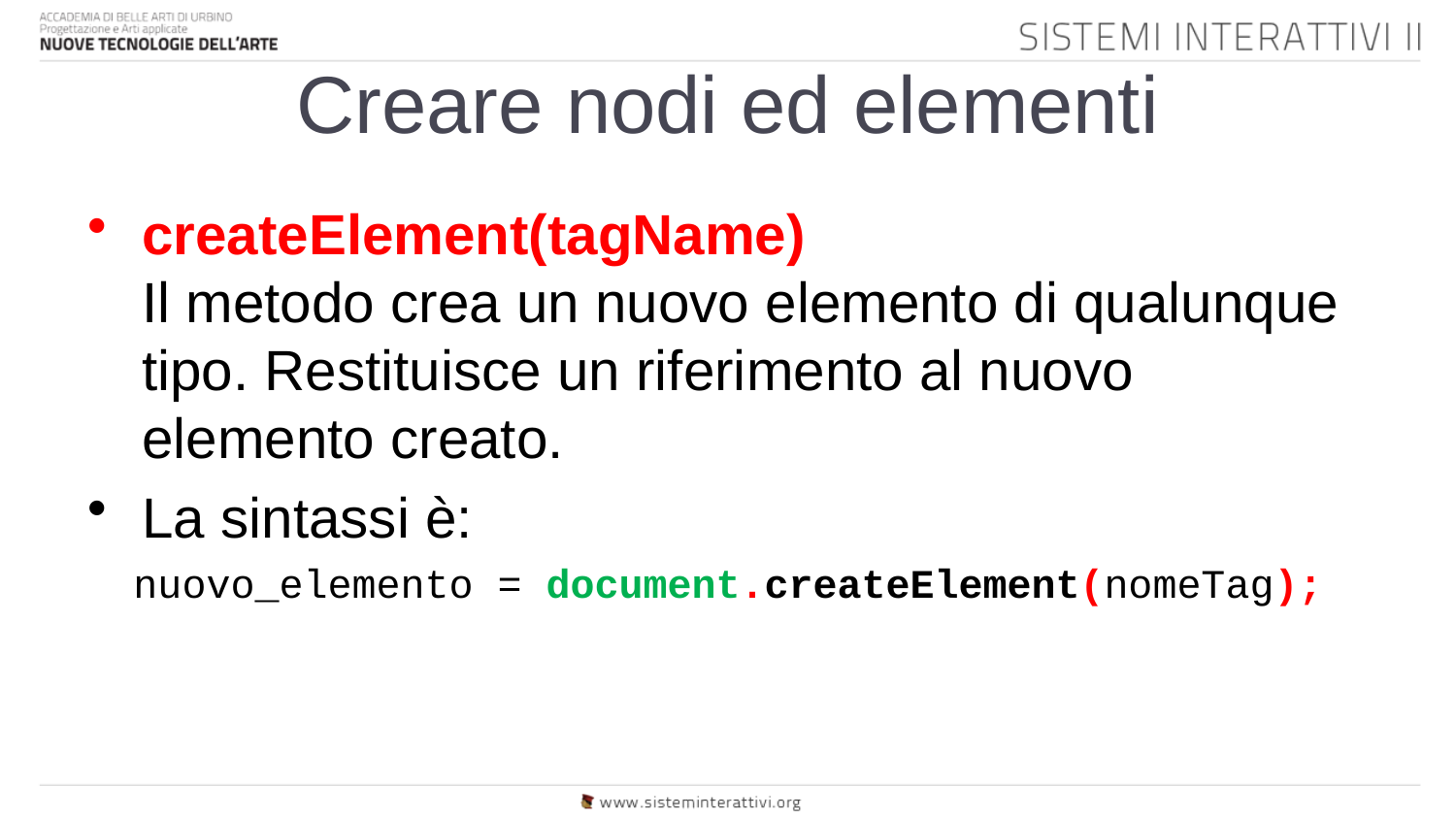

# Creare nodi ed elementi
createElement(tagName)
Il metodo crea un nuovo elemento di qualunque tipo. Restituisce un riferimento al nuovo elemento creato.
La sintassi è:
nuovo_elemento = document.createElement(nomeTag);